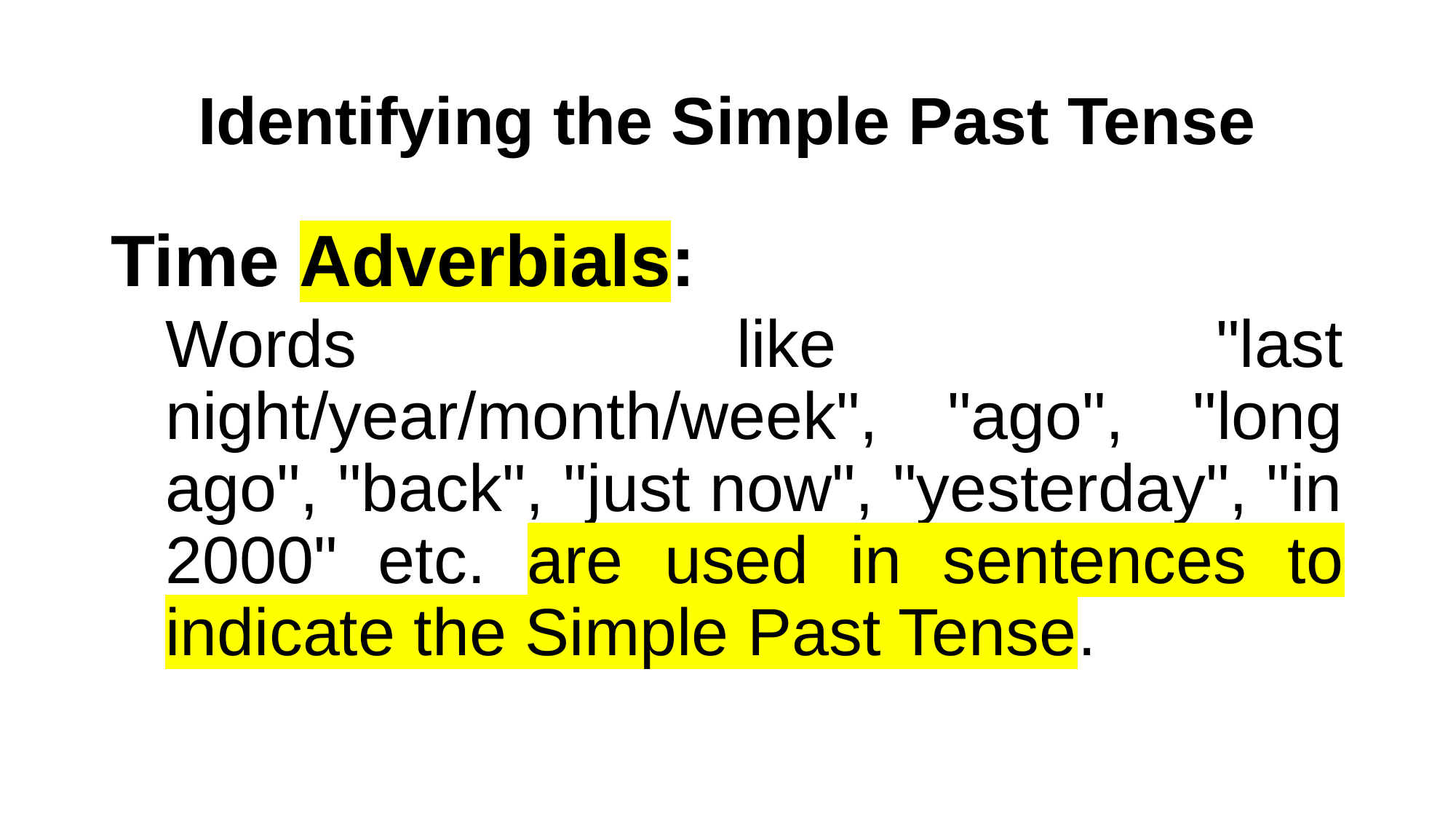

# Identifying the Simple Past Tense
Time Adverbials:
Words like "last night/year/month/week", "ago", "long ago", "back", "just now", "yesterday", "in 2000" etc. are used in sentences to indicate the Simple Past Tense.